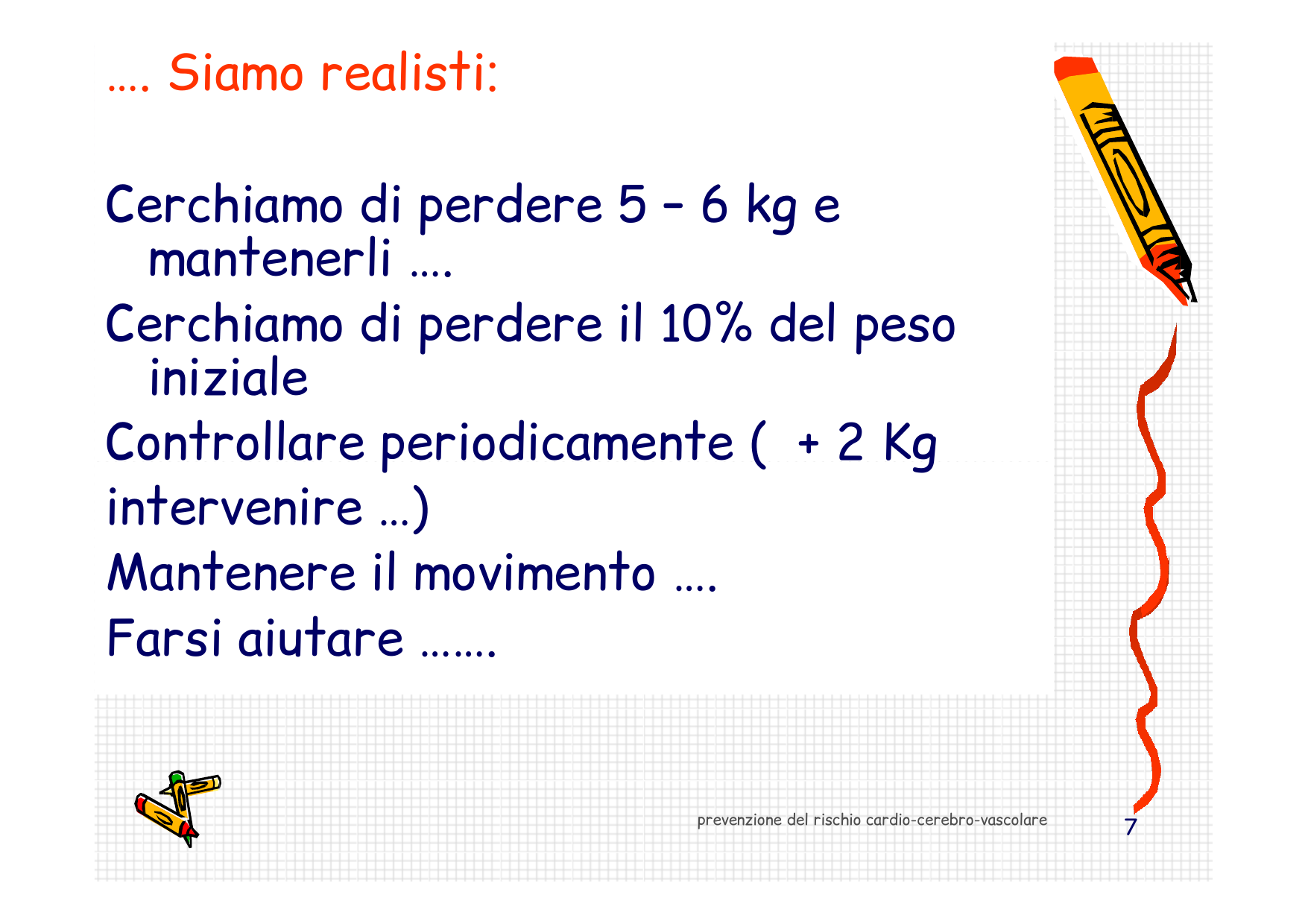

…. Siamo realisti:

Cerchiamo di perdere 5 – 6 kg e mantenerli ….
Cerchiamo di perdere il 10% del peso iniziale

Provincia Milano 1	IILL PPEESSOO ……....

Controllare periodicamente ( intervenire …)
Mantenere il movimento …. Farsi aiutare …….
+ 2 Kg

prevenzione del rischio cardio-cerebro-vascolare

7